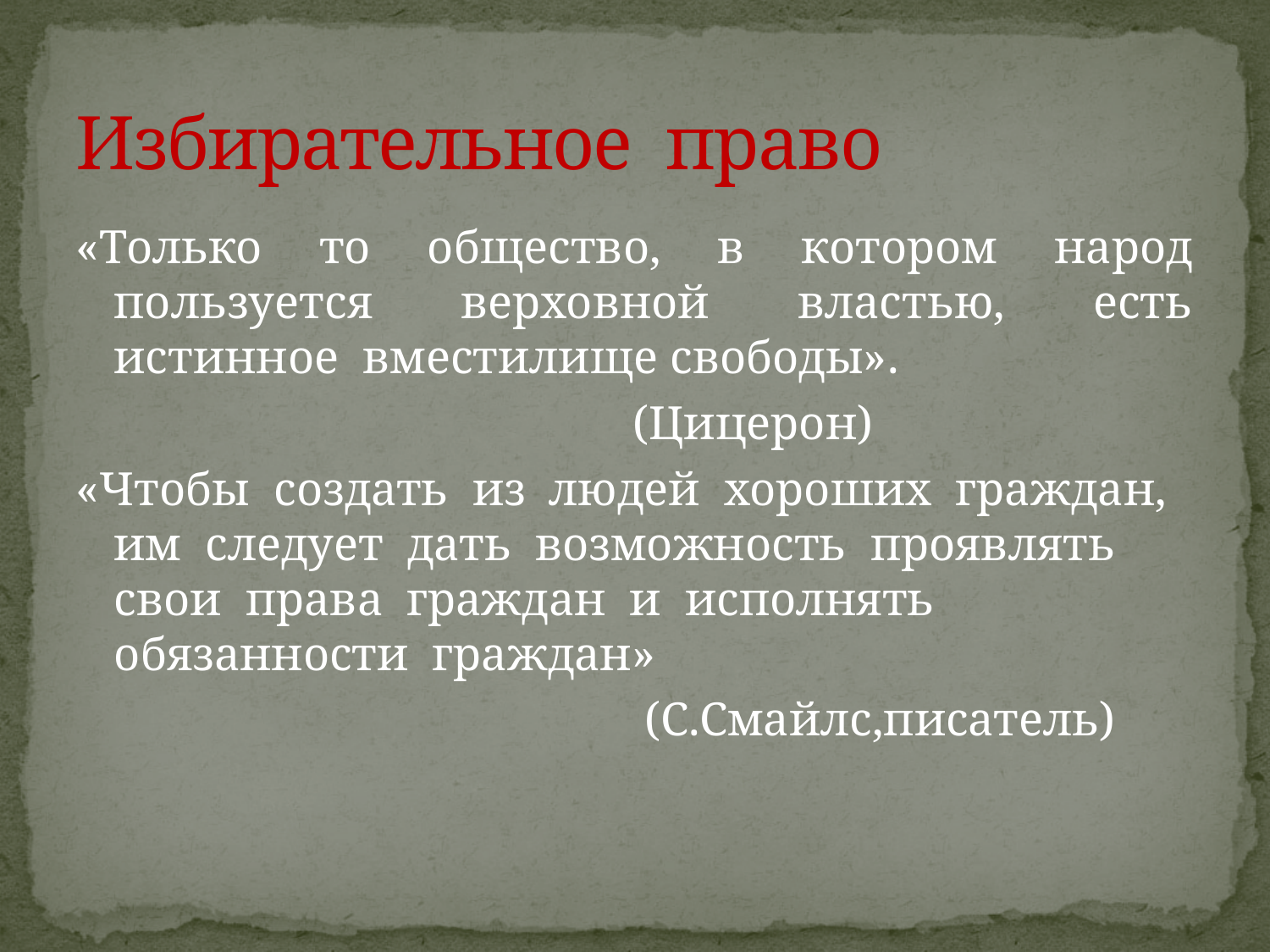

# Избирательное  право
«Только то общество, в котором народ пользуется верховной властью, есть истинное  вместилище свободы».
                                               (Цицерон)
«Чтобы  создать  из  людей  хороших  граждан,  им  следует  дать  возможность  проявлять  свои  права  граждан  и  исполнять  обязанности  граждан»
                                                (С.Смайлс,писатель)